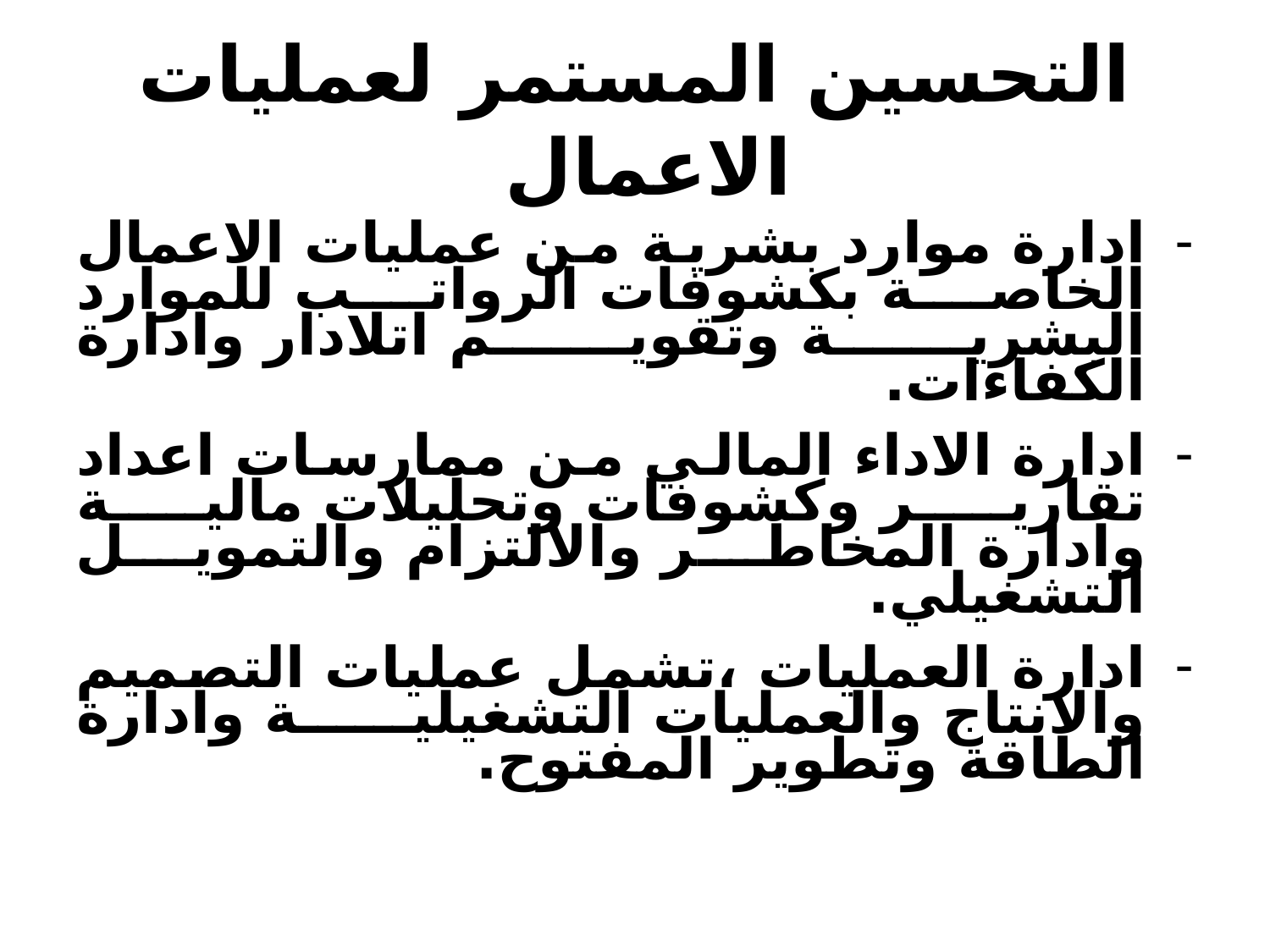

# التحسين المستمر لعمليات الاعمال
ادارة موارد بشرية من عمليات الاعمال الخاصة بكشوفات الرواتب للموارد البشرية وتقويم اتلادار وادارة الكفاءات.
ادارة الاداء المالي من ممارسات اعداد تقارير وكشوفات وتحليلات مالية وادارة المخاطر والالتزام والتمويل التشغيلي.
ادارة العمليات ،تشمل عمليات التصميم والانتاج والعمليات التشغيلية وادارة الطاقة وتطوير المفتوح.